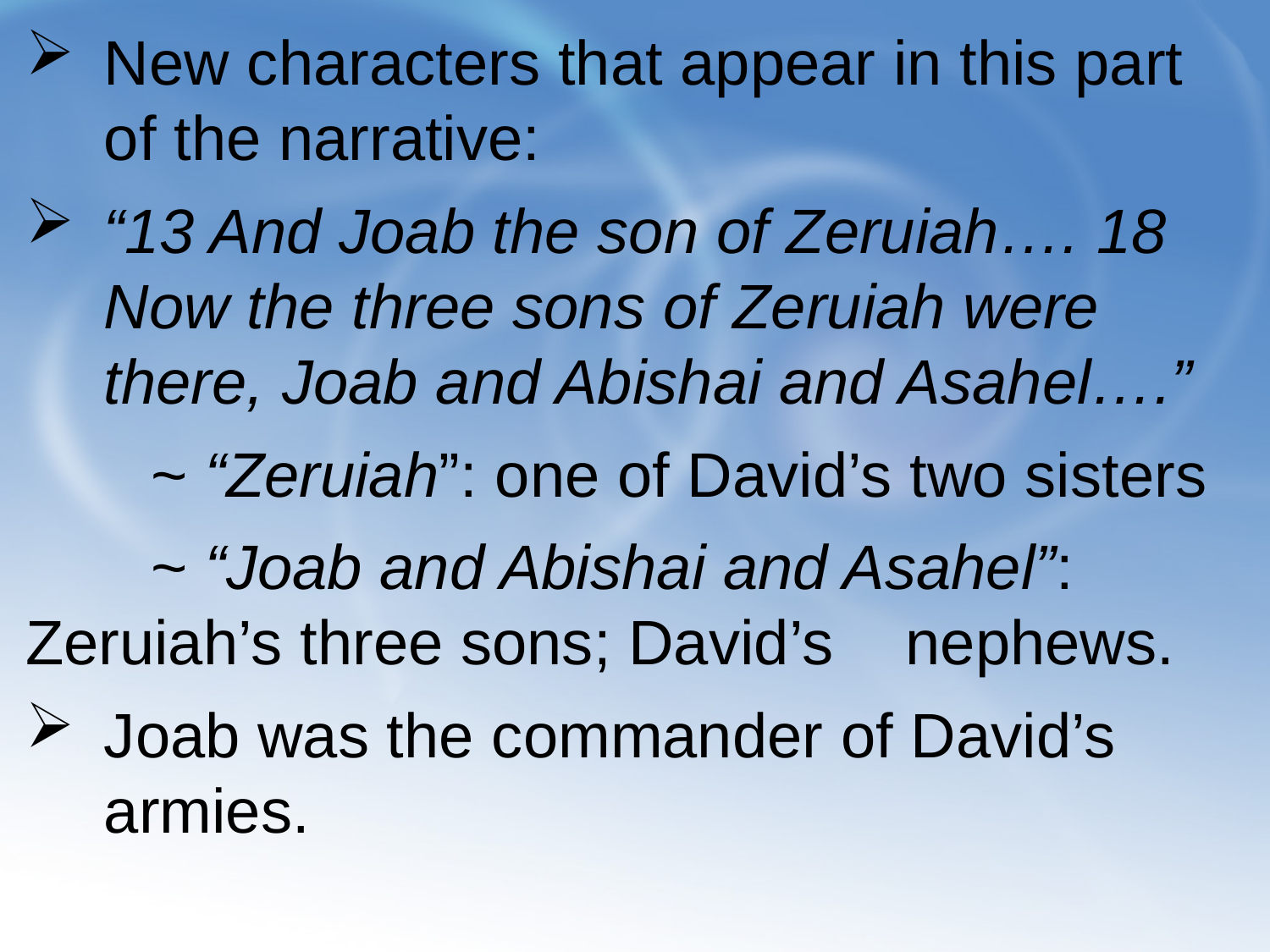

New characters that appear in this part of the narrative:
“13 And Joab the son of Zeruiah…. 18 Now the three sons of Zeruiah were there, Joab and Abishai and Asahel….”
	~ “Zeruiah”: one of David’s two sisters
	~ “Joab and Abishai and Asahel”: 			Zeruiah’s three sons; David’s 				nephews.
Joab was the commander of David’s armies.